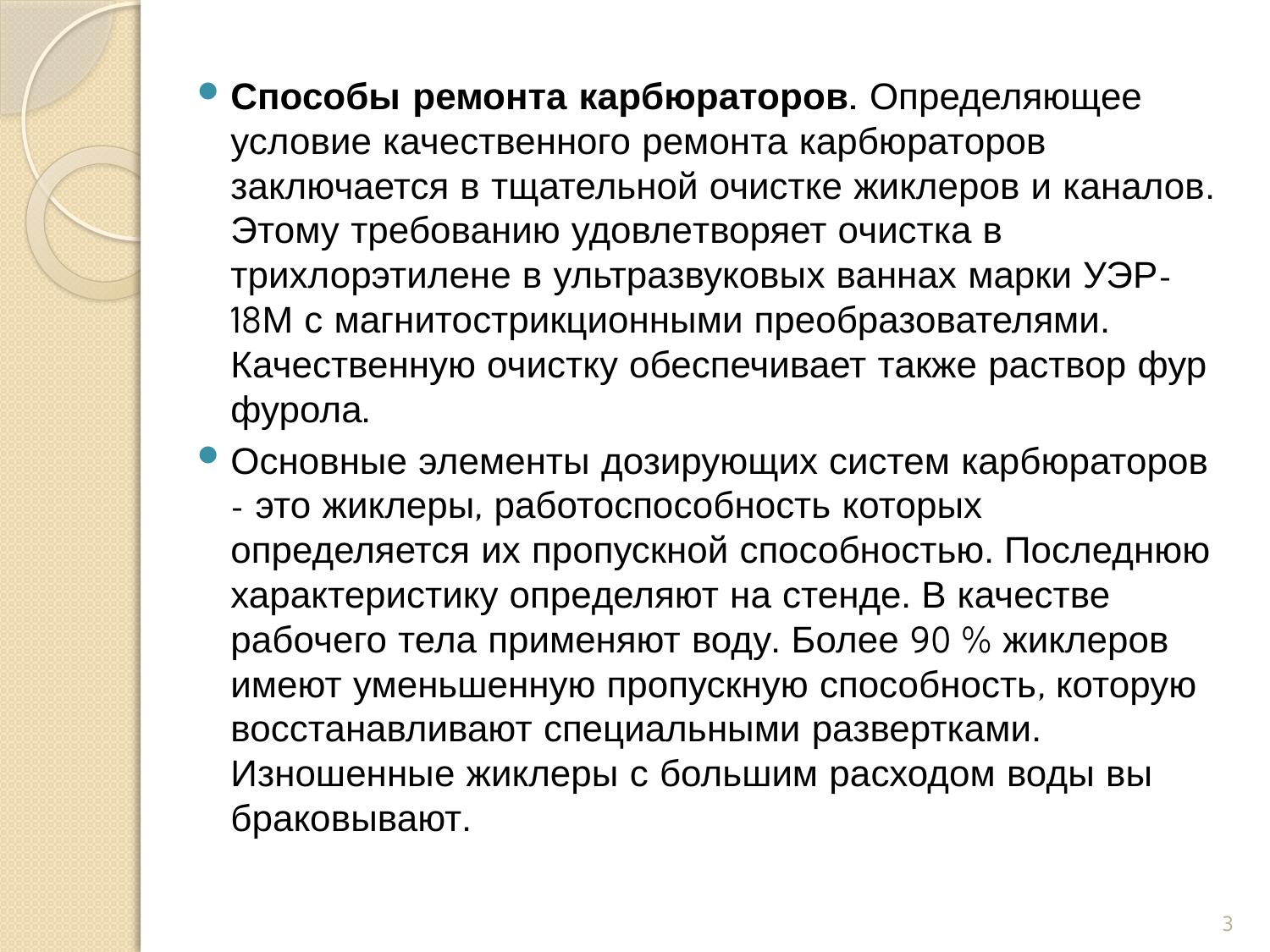

Способы ремонта карбюраторов. Определяющее условие качественного ремонта карбюраторов заключается в тщатель­ной очистке жиклеров и каналов. Этому требованию удовле­творяет очистка в трихлорэтилене в ультразвуковых ваннах марки УЭР-18М с магнитострикционными преобразователя­ми. Качественную очистку обеспечивает также раствор фур­фурола.
Основные элементы дозирующих систем карбюраторов - это жиклеры, работоспособность которых определяется их пропускной способностью. Последнюю характеристику опре­деляют на стенде. В качестве рабочего тела применяют воду. Более 90 % жиклеров имеют уменьшенную пропускную спо­собность, которую восстанавливают специальными разверт­ками. Изношенные жиклеры с большим расходом воды вы­браковывают.
3